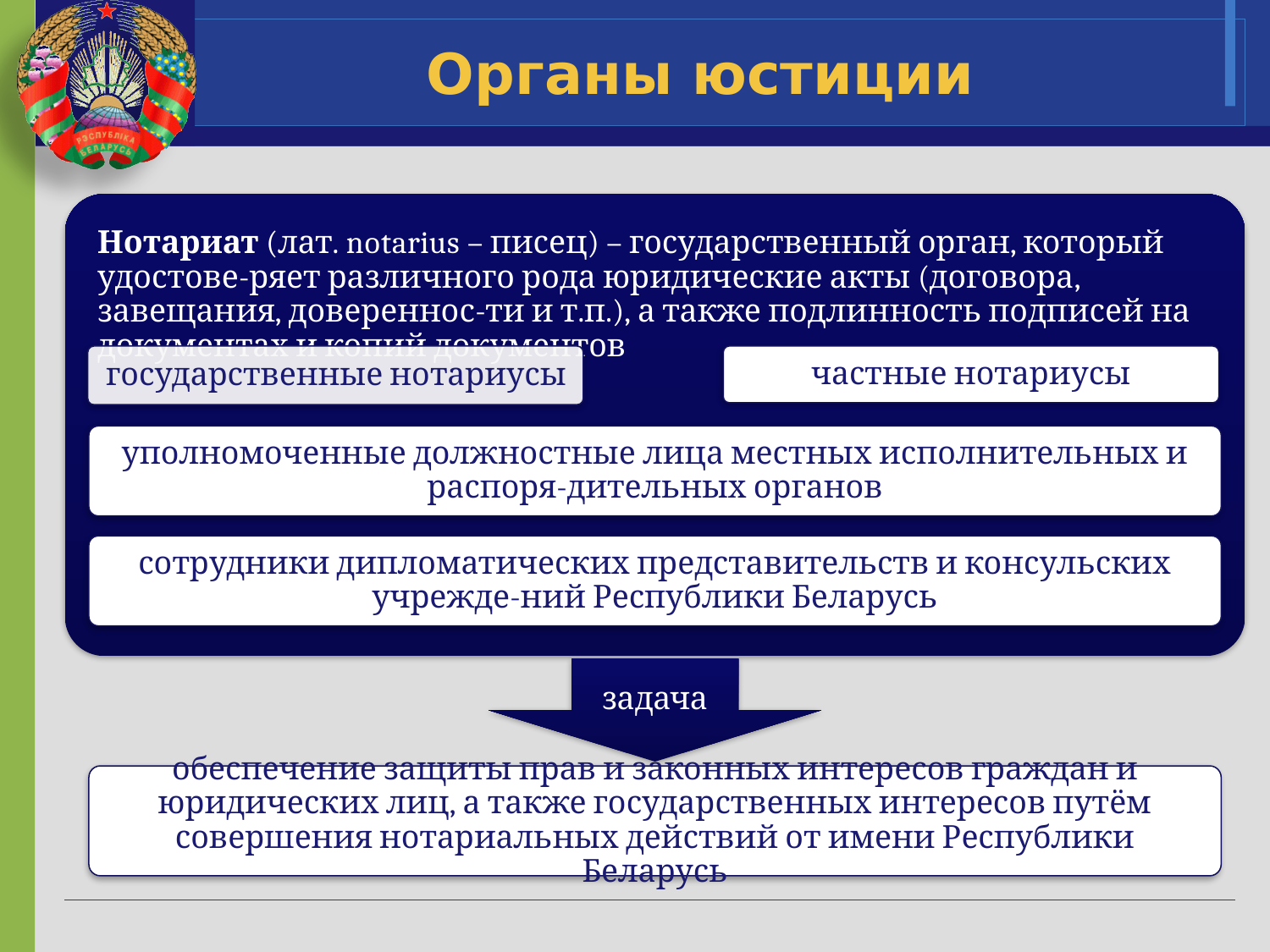

# Органы юстиции
Нотариат (лат. notarius – писец) – государственный орган, который удостове-ряет различного рода юридические акты (договора, завещания, довереннос-ти и т.п.), а также подлинность подписей на документах и копий документов
государственные нотариусы

частные нотариусы

уполномоченные должностные лица местных исполнительных и распоря-дительных органов

сотрудники дипломатических представительств и консульских учрежде-ний Республики Беларусь
задача

обеспечение защиты прав и законных интересов граждан и юридических лиц, а также государственных интересов путём совершения нотариальных действий от имени Республики Беларусь